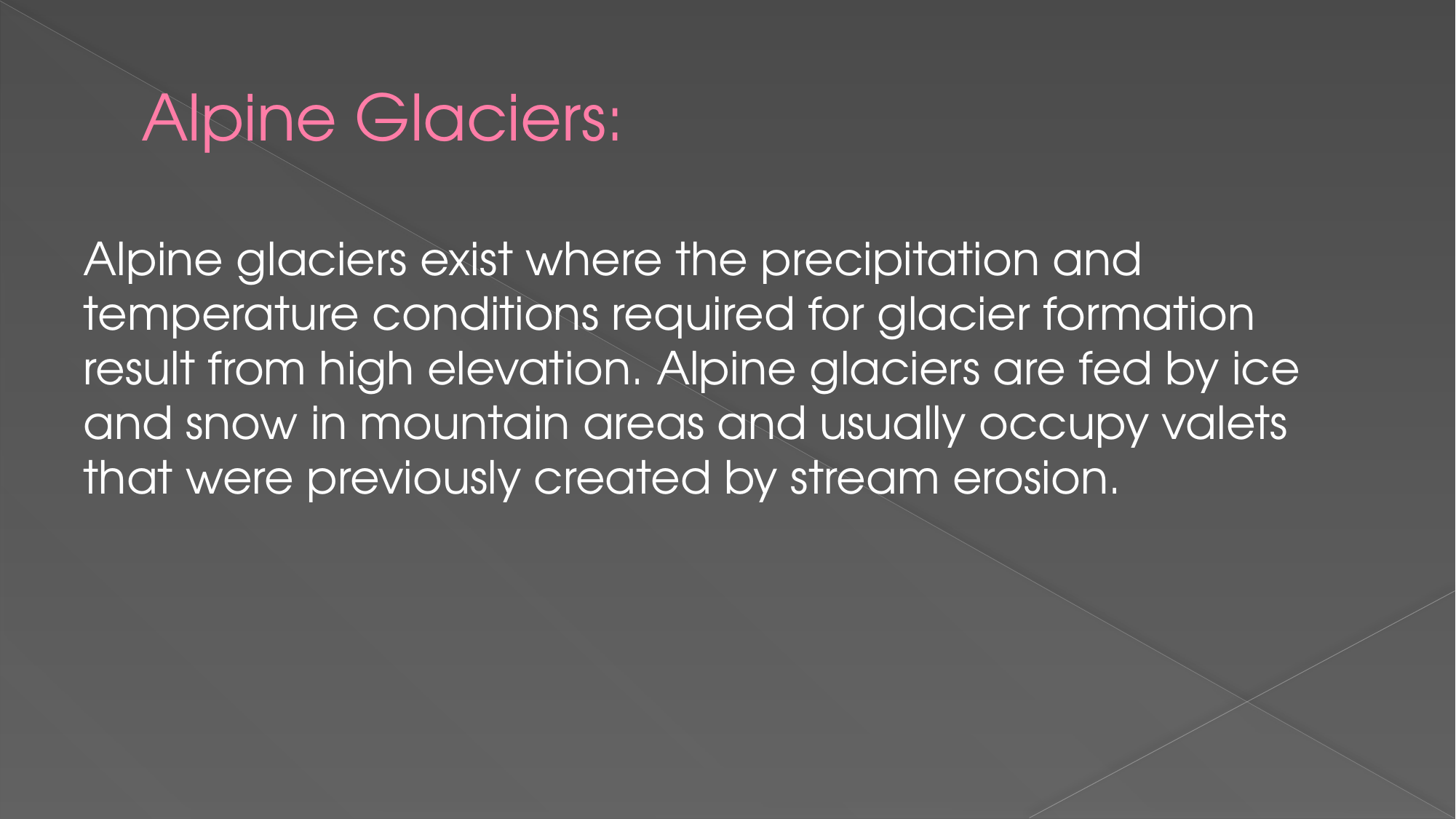

# Alpine Glaciers:
Alpine glaciers exist where the precipitation and temperature conditions required for glacier formation result from high elevation. Alpine glaciers are fed by ice and snow in mountain areas and usually occupy valets that were previously created by stream erosion.